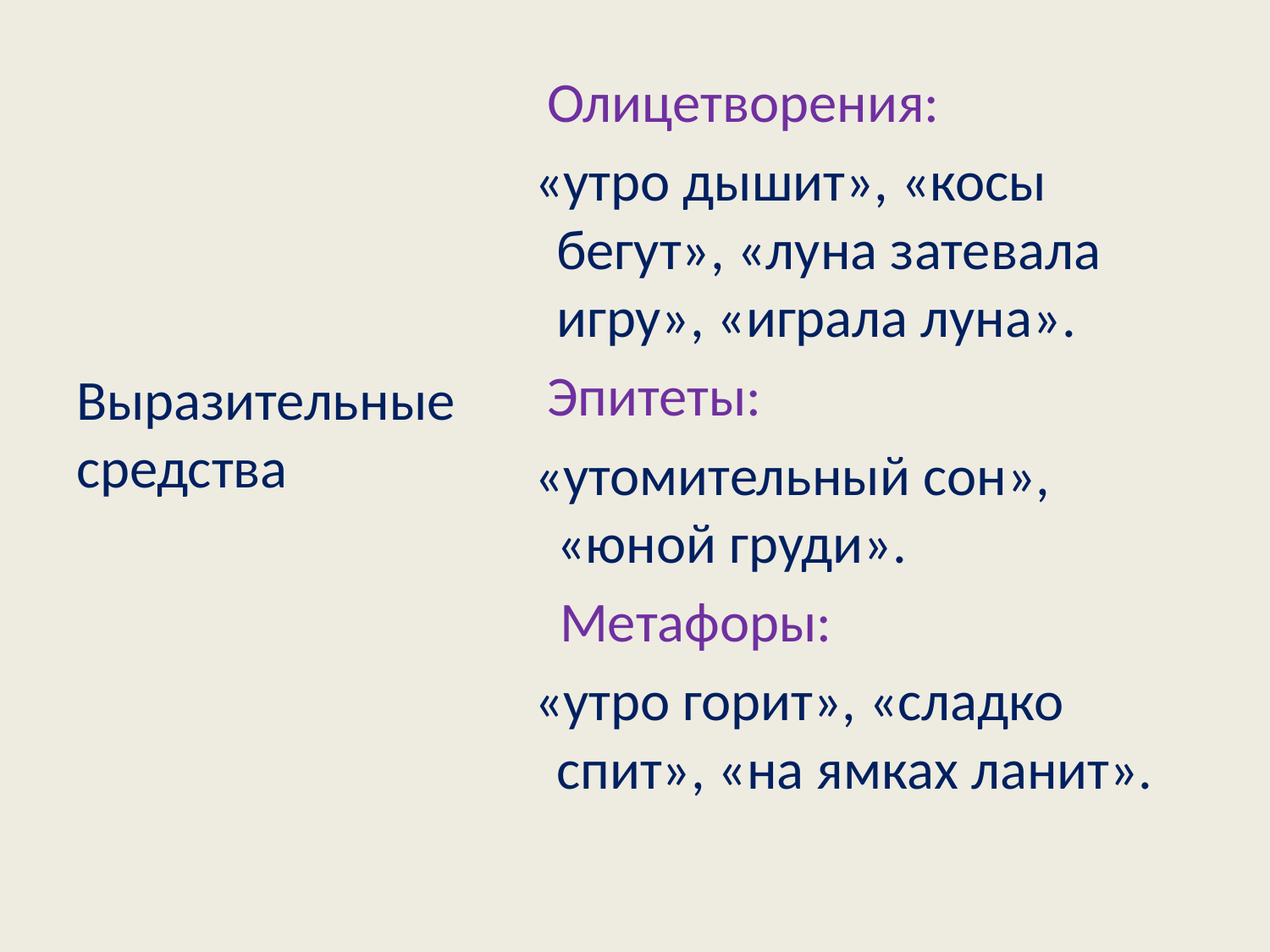

#
   Олицетворения:
  «утро дышит», «косы бегут», «луна затевала игру», «играла луна».
   Эпитеты:
  «утомительный сон», «юной груди».
    Метафоры:
  «утро горит», «сладко спит», «на ямках ланит».

Выразительные средства